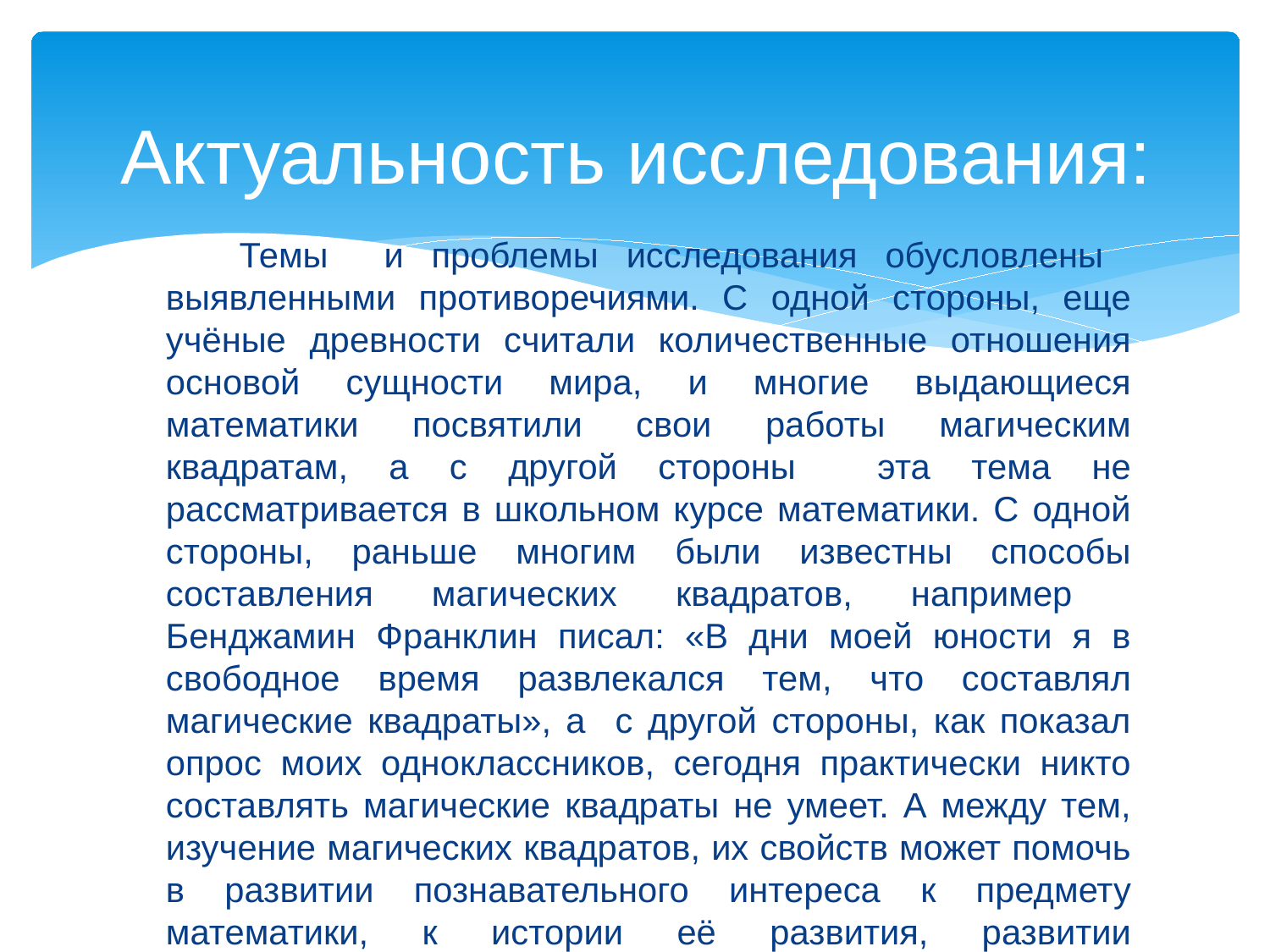

# Актуальность исследования:
    Темы  и проблемы исследования обусловлены  выявленными противоречиями. С одной стороны, еще учёные древности считали количественные отношения основой сущности мира, и многие выдающиеся математики посвятили свои работы магическим квадратам, а с другой стороны  эта тема не рассматривается в школьном курсе математики. С одной стороны, раньше многим были известны способы составления магических квадратов, например  Бенджамин Франклин писал: «В дни моей юности я в свободное время развлекался тем, что составлял магические квадраты», а  с другой стороны, как показал опрос моих одноклассников, сегодня практически никто составлять магические квадраты не умеет. А между тем, изучение магических квадратов, их свойств может помочь в развитии познавательного интереса к предмету математики, к истории её развития, развитии любознательности и логического мышления.